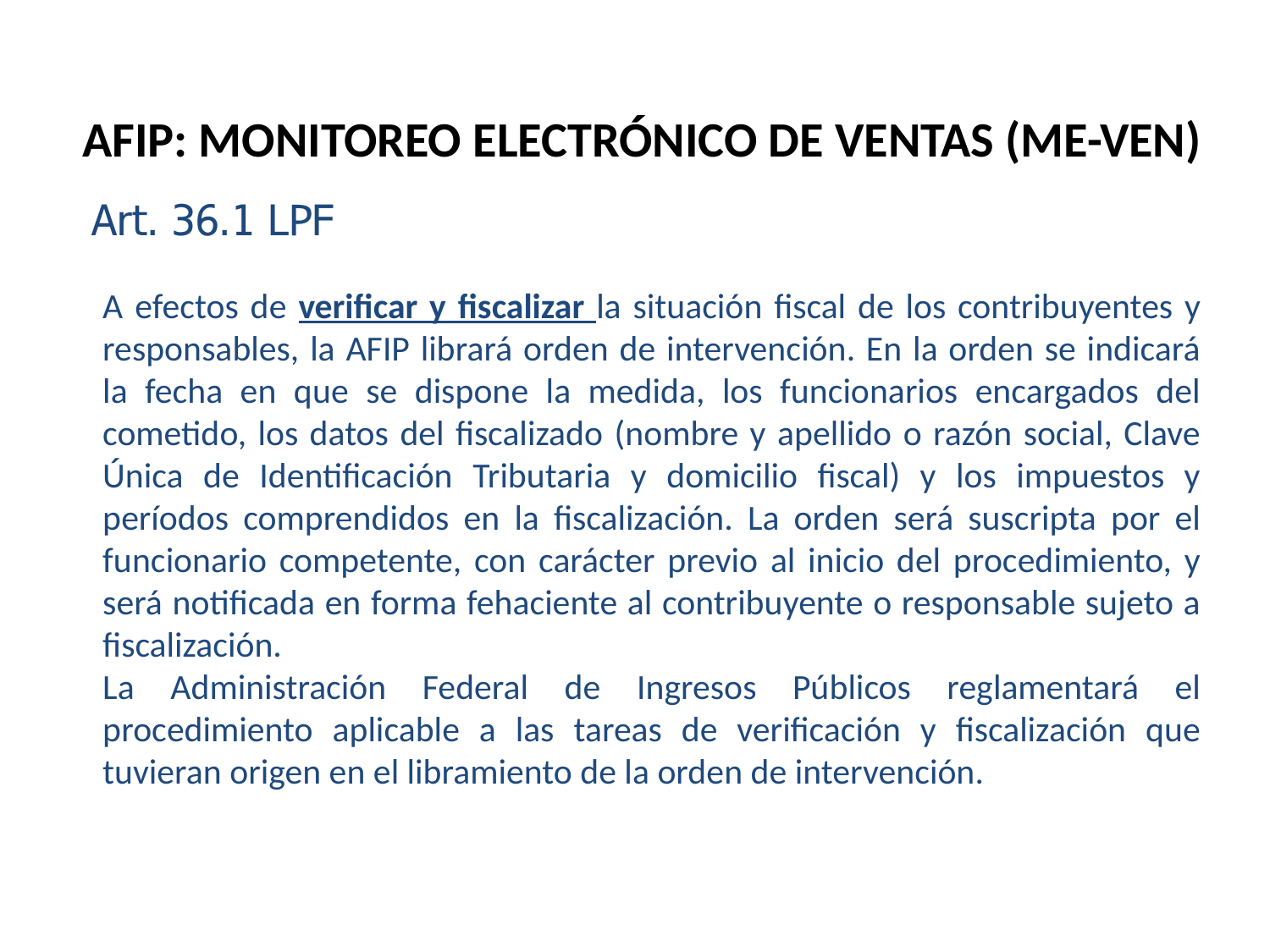

AFIP: Monitoreo Electrónico de Ventas (me-ven)
AFIP: Monitoreo Electrónico de Ventas (me-ven)
Art. 36.1 LPF
A efectos de verificar y fiscalizar la situación fiscal de los contribuyentes y responsables, la AFIP librará orden de intervención. En la orden se indicará la fecha en que se dispone la medida, los funcionarios encargados del cometido, los datos del fiscalizado (nombre y apellido o razón social, Clave Única de Identificación Tributaria y domicilio fiscal) y los impuestos y períodos comprendidos en la fiscalización. La orden será suscripta por el funcionario competente, con carácter previo al inicio del procedimiento, y será notificada en forma fehaciente al contribuyente o responsable sujeto a fiscalización.
La Administración Federal de Ingresos Públicos reglamentará el procedimiento aplicable a las tareas de verificación y fiscalización que tuvieran origen en el libramiento de la orden de intervención.